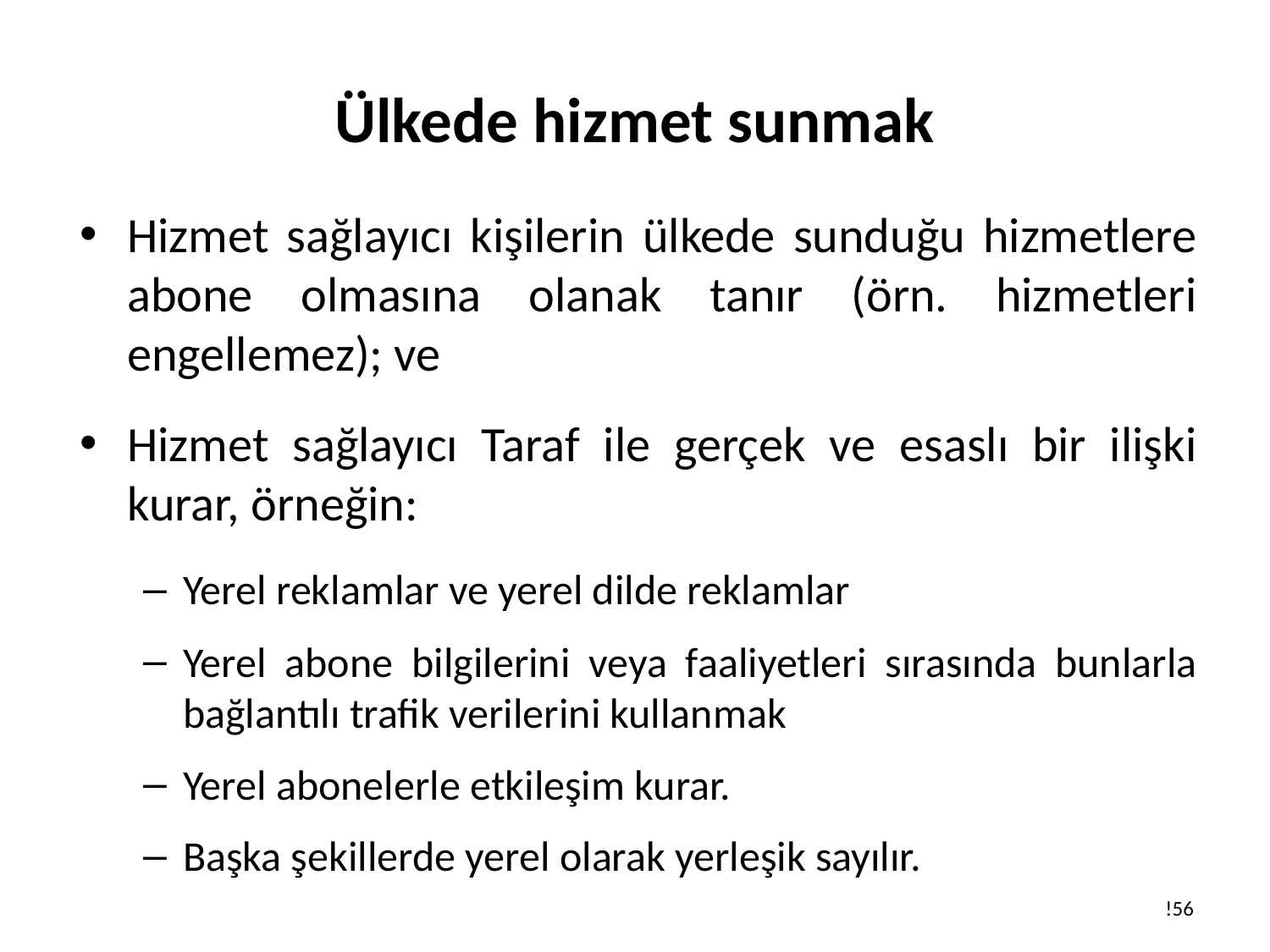

# Ülkede hizmet sunmak
Hizmet sağlayıcı kişilerin ülkede sunduğu hizmetlere abone olmasına olanak tanır (örn. hizmetleri engellemez); ve
Hizmet sağlayıcı Taraf ile gerçek ve esaslı bir ilişki kurar, örneğin:
Yerel reklamlar ve yerel dilde reklamlar
Yerel abone bilgilerini veya faaliyetleri sırasında bunlarla bağlantılı trafik verilerini kullanmak
Yerel abonelerle etkileşim kurar.
Başka şekillerde yerel olarak yerleşik sayılır.

!56